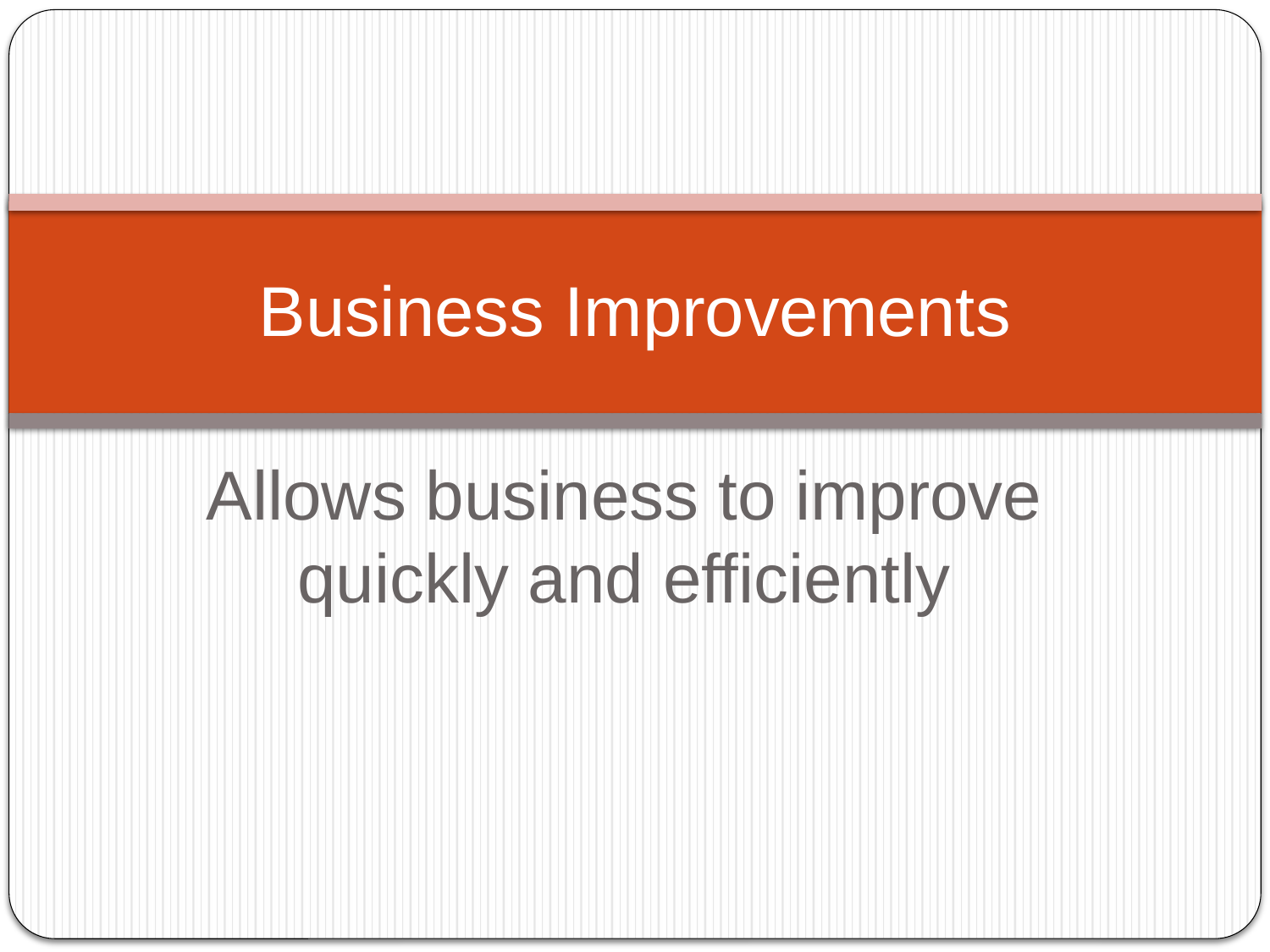

# Business Improvements
Allows business to improve quickly and efficiently